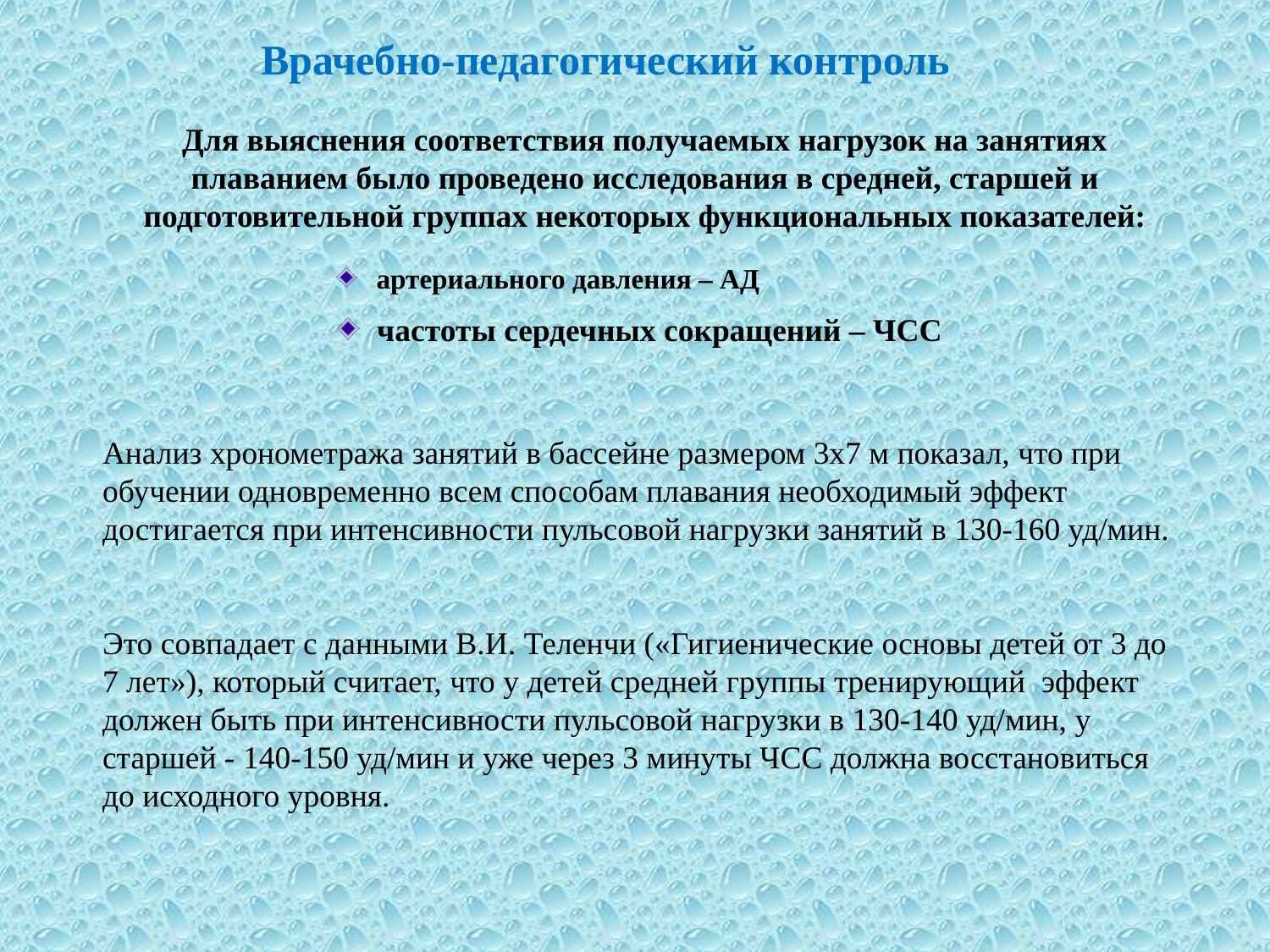

Врачебно-педагогический контроль
Для выяснения соответствия получаемых нагрузок на занятиях плаванием было проведено исследования в средней, старшей и подготовительной группах некоторых функциональных показателей:
артериального давления – АД
частоты сердечных сокращений – ЧСС
Анализ хронометража занятий в бассейне размером 3х7 м показал, что при обучении одновременно всем способам плавания необходимый эффект достигается при интенсивности пульсовой нагрузки занятий в 130-160 уд/мин.

Это совпадает с данными В.И. Теленчи («Гигиенические основы детей от 3 до 7 лет»), который считает, что у детей средней группы тренирующий  эффект должен быть при интенсивности пульсовой нагрузки в 130-140 уд/мин, у старшей - 140-150 уд/мин и уже через 3 минуты ЧСС должна восстановиться до исходного уровня.